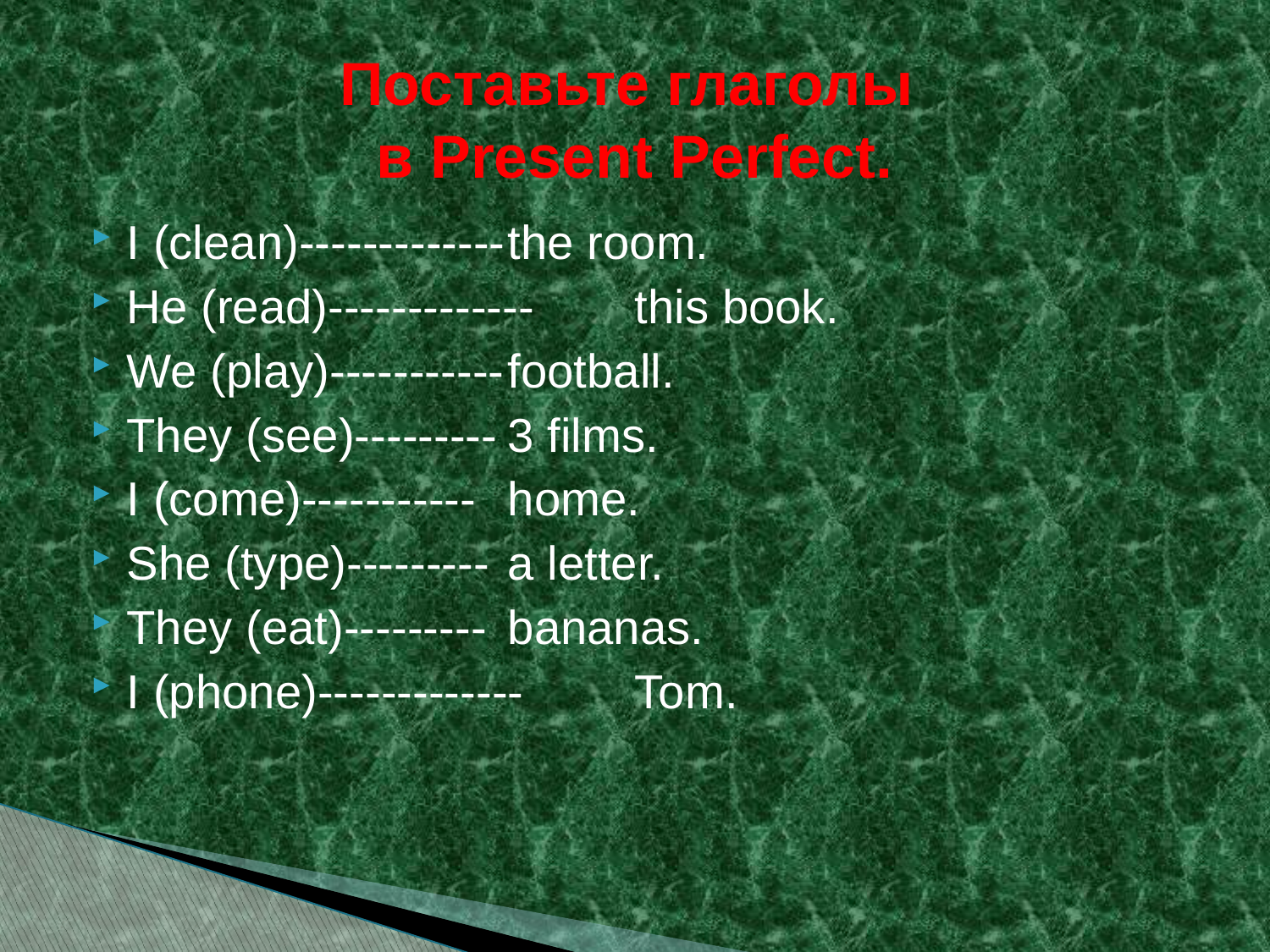

# Поставьте глаголы в Present Perfect.
I (clean)-------------	the room.
He (read)-------------	this book.
We (play)-----------	football.
They (see)---------	3 films.
I (come)-----------	home.
She (type)---------	a letter.
They (eat)---------	bananas.
I (phone)-------------	Tom.